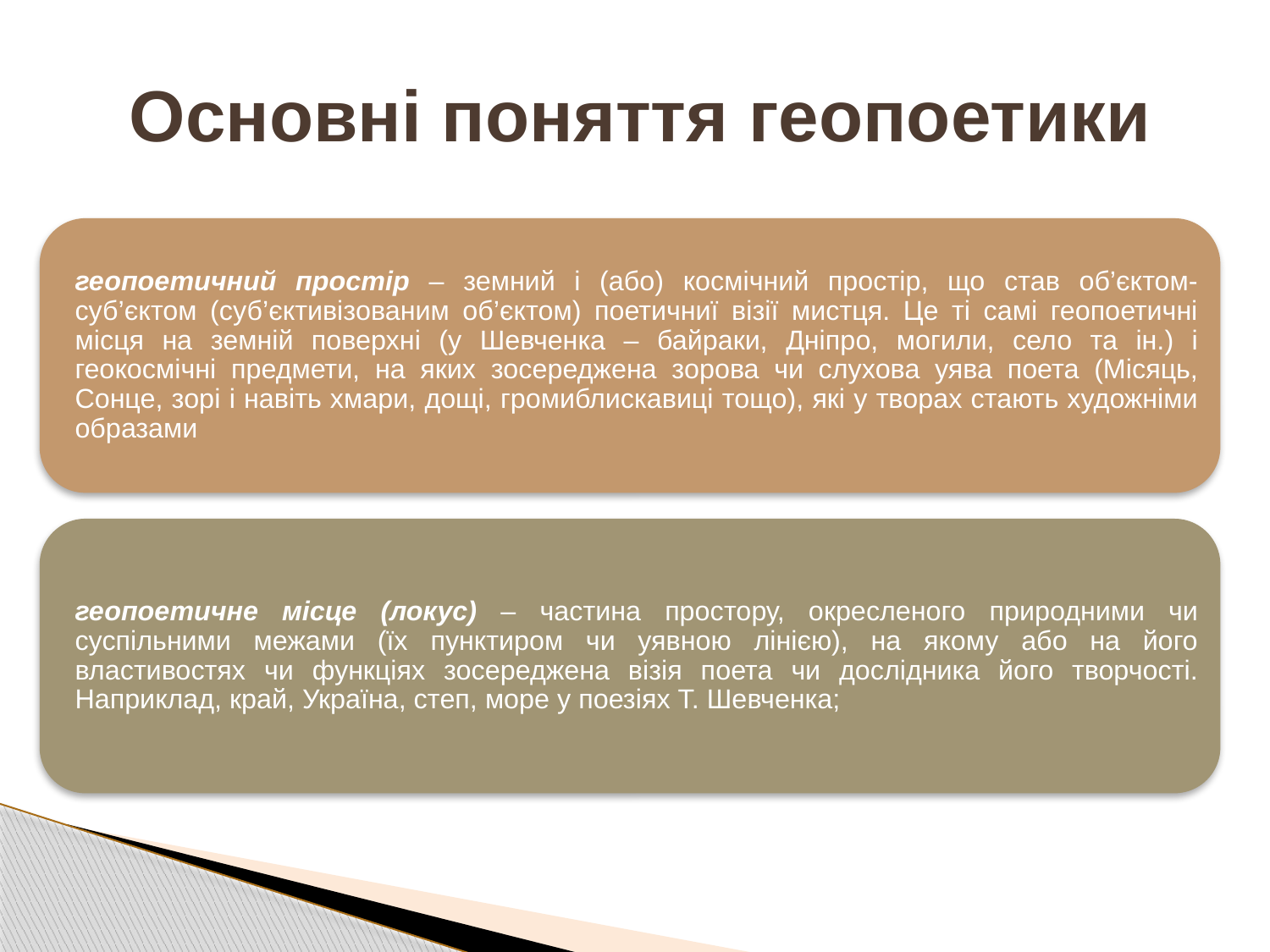

# Основні поняття геопоетики
геопоетичний простір – земний і (або) космічний простір, що став об’єктом-суб’єктом (суб’єктивізованим об’єктом) поетичниї візії мистця. Це ті самі геопоетичні місця на земній поверхні (у Шевченка – байраки, Дніпро, могили, село та ін.) і геокосмічні предмети, на яких зосереджена зорова чи слухова уява поета (Місяць, Сонце, зорі і навіть хмари, дощі, громиблискавиці тощо), які у творах стають художніми образами
геопоетичне місце (локус) – частина простору, окресленого природними чи суспільними межами (їх пунктиром чи уявною лінією), на якому або на його властивостях чи функціях зосереджена візія поета чи дослідника його творчості. Наприклад, край, Україна, степ, море у поезіях Т. Шевченка;